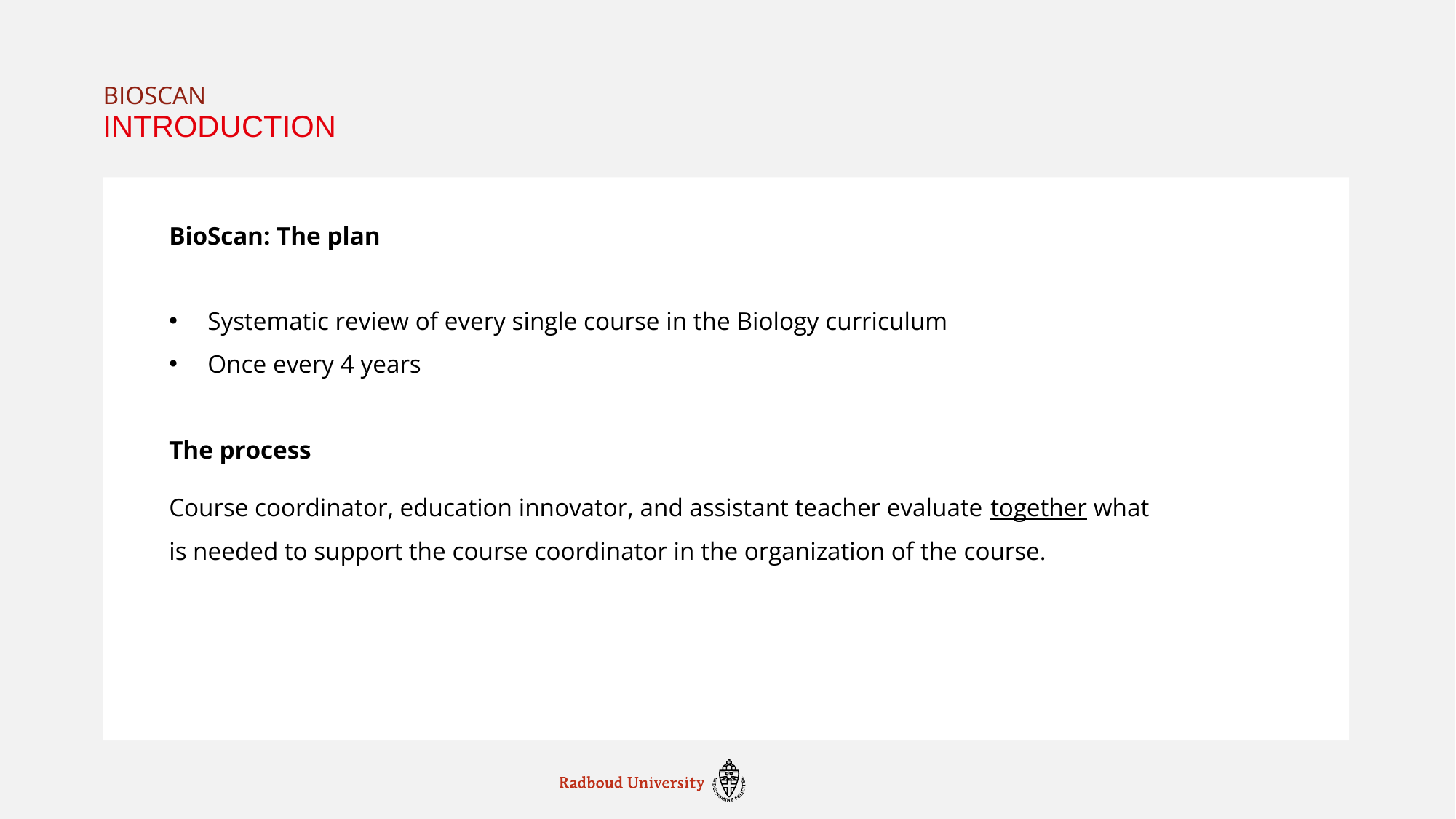

bioscan
# Introduction
BioScan: The plan

Systematic review of every single course in the Biology curriculum
Once every 4 years
The process
Course coordinator, education innovator, and assistant teacher evaluate together what
is needed to support the course coordinator in the organization of the course.